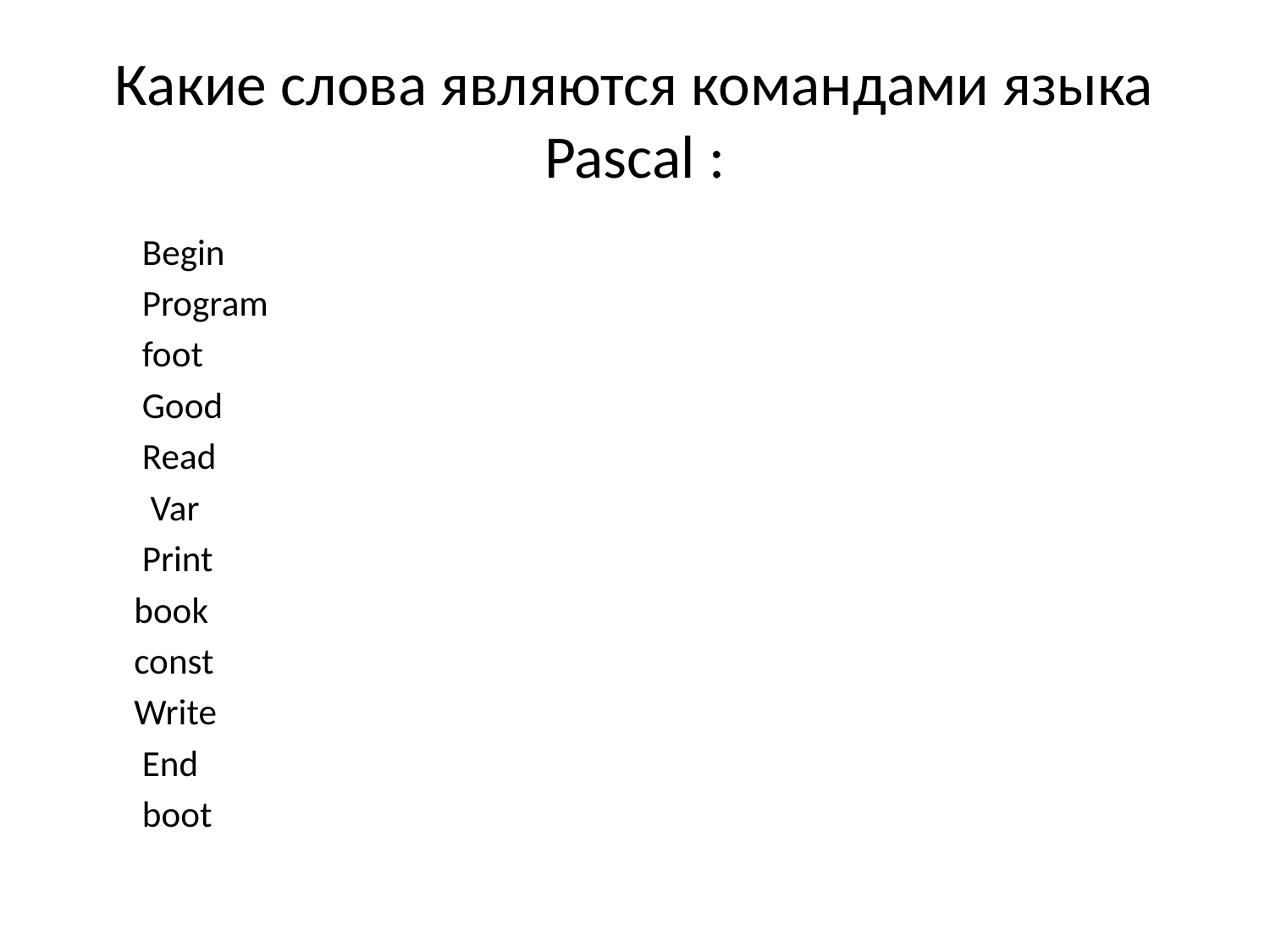

# Какие слова являются командами языка Pascal :
        Begin
        Program
        foot
        Good
        Read
         Var
        Print
       book
       const
       Write
        End
        boot